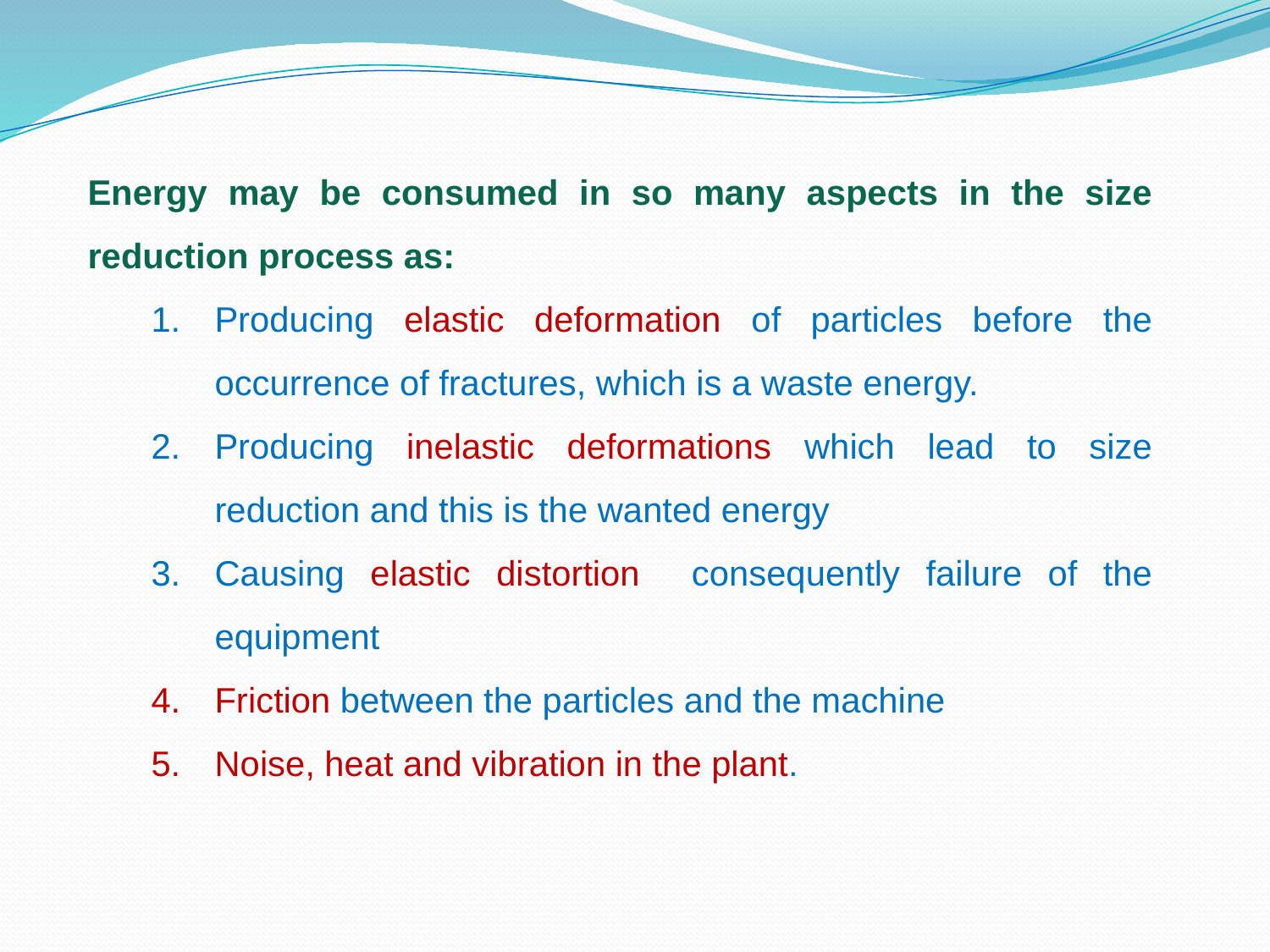

Energy may be consumed in so many aspects in the size reduction process as:
Producing elastic deformation of particles before the occurrence of fractures, which is a waste energy.
Producing inelastic deformations which lead to size reduction and this is the wanted energy
Causing elastic distortion  consequently failure of the equipment
Friction between the particles and the machine
Noise, heat and vibration in the plant.